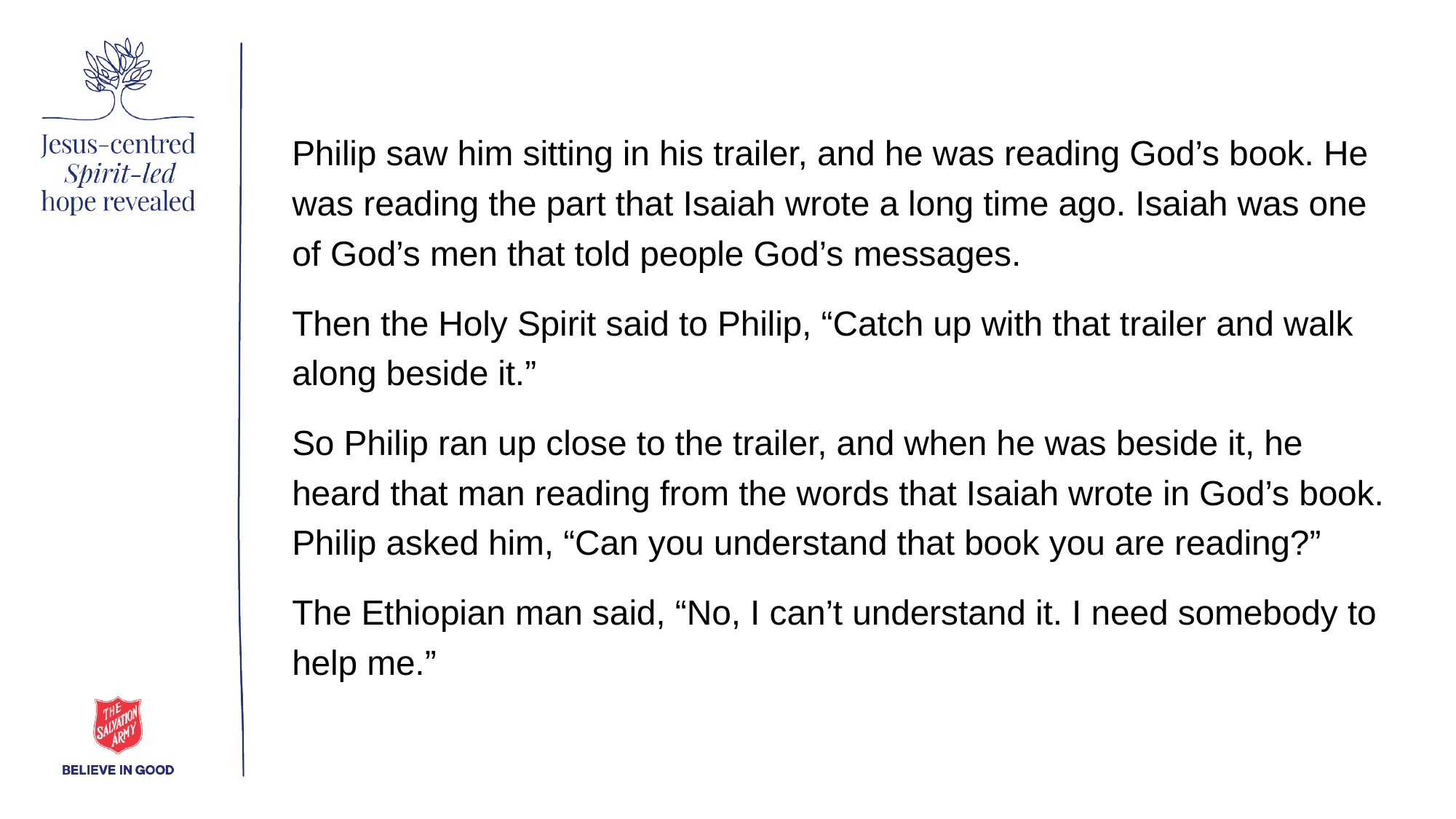

Philip saw him sitting in his trailer, and he was reading God’s book. He was reading the part that Isaiah wrote a long time ago. Isaiah was one of God’s men that told people God’s messages.
Then the Holy Spirit said to Philip, “Catch up with that trailer and walk along beside it.”
So Philip ran up close to the trailer, and when he was beside it, he heard that man reading from the words that Isaiah wrote in God’s book. Philip asked him, “Can you understand that book you are reading?”
The Ethiopian man said, “No, I can’t understand it. I need somebody to help me.”